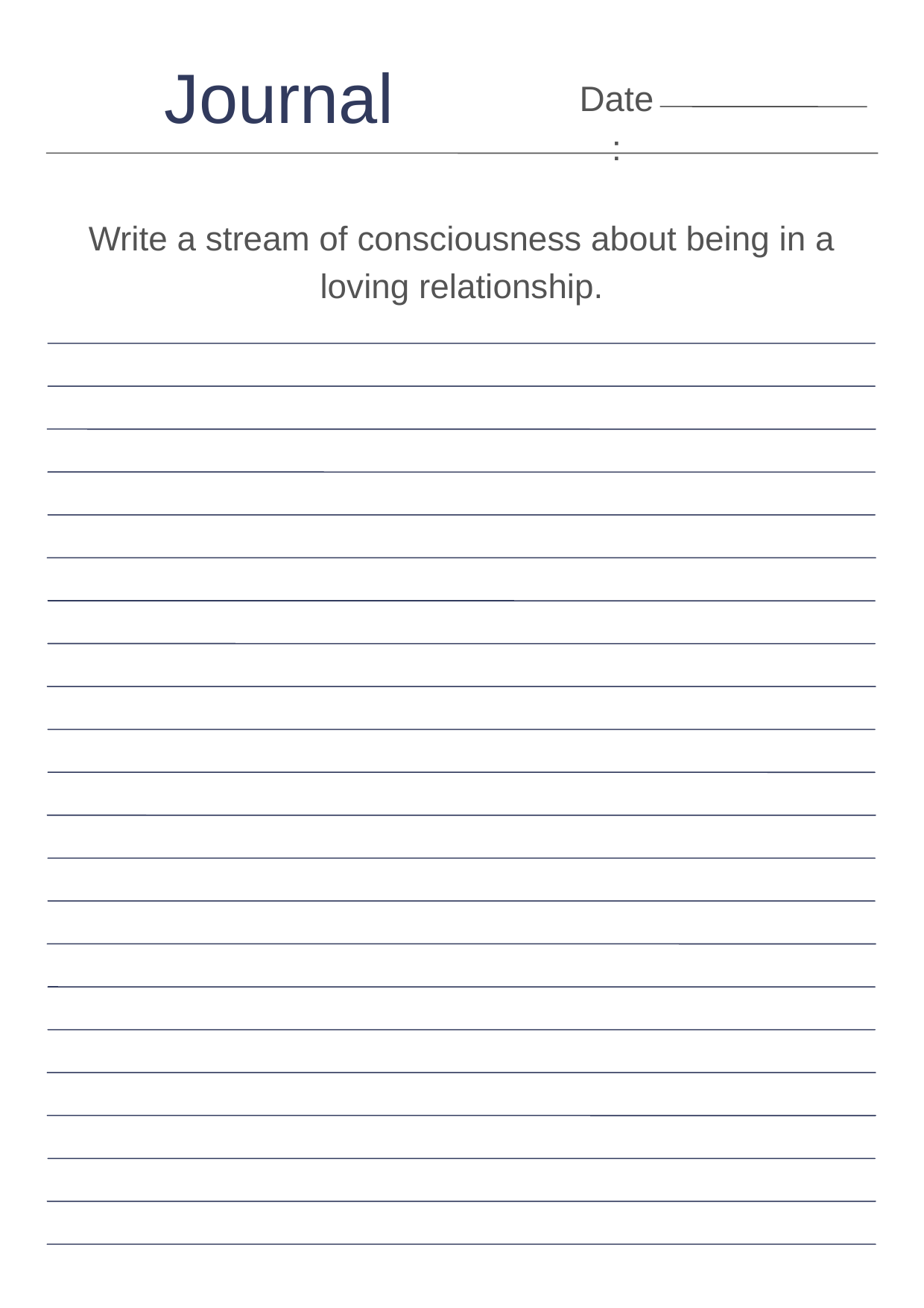

Journal
Date:

Write a stream of consciousness about being in a loving relationship.